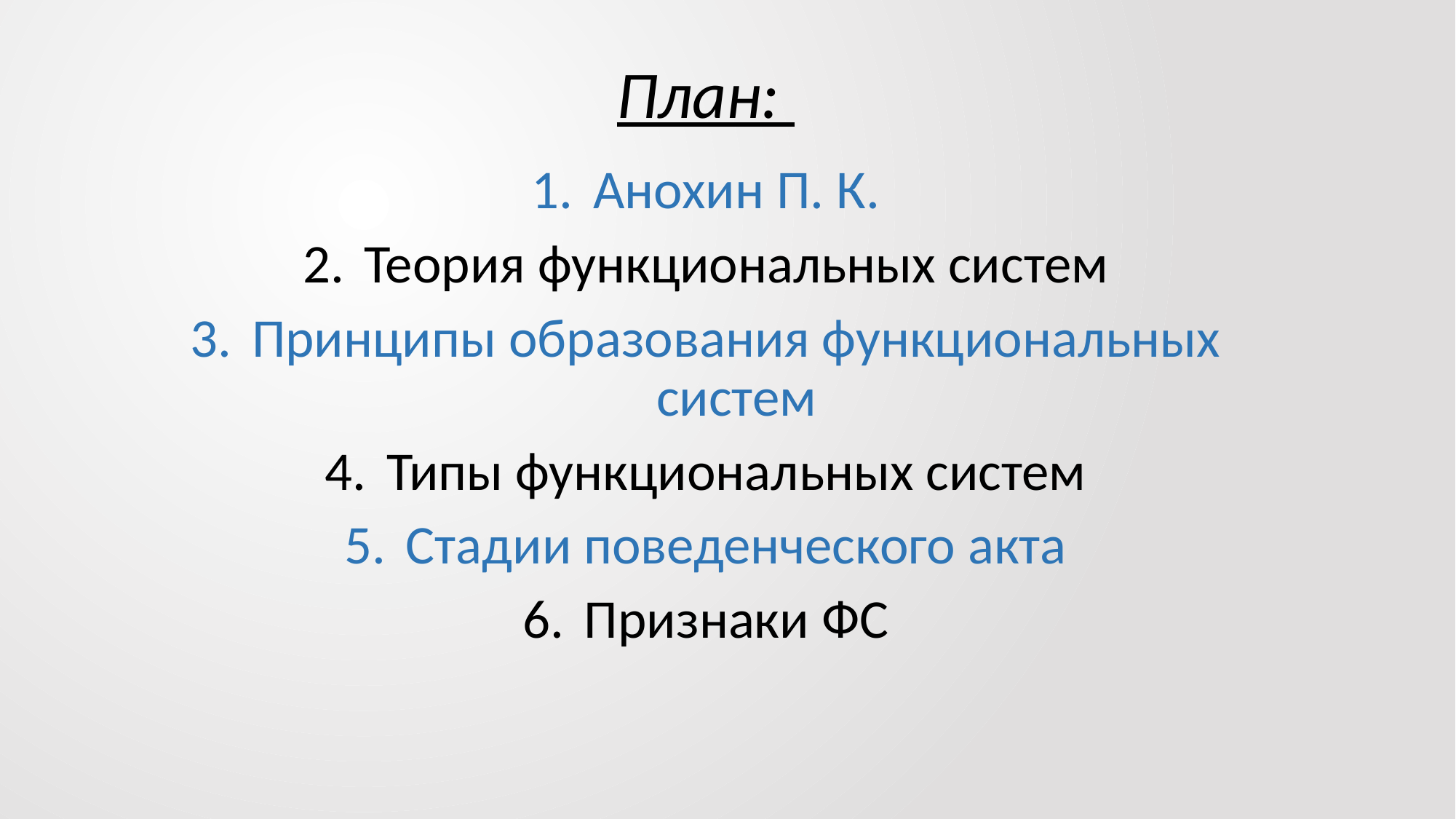

# План:
Анохин П. К.
Теория функциональных систем
Принципы образования функциональных систем
Типы функциональных систем
Стадии поведенческого акта
Признаки ФС